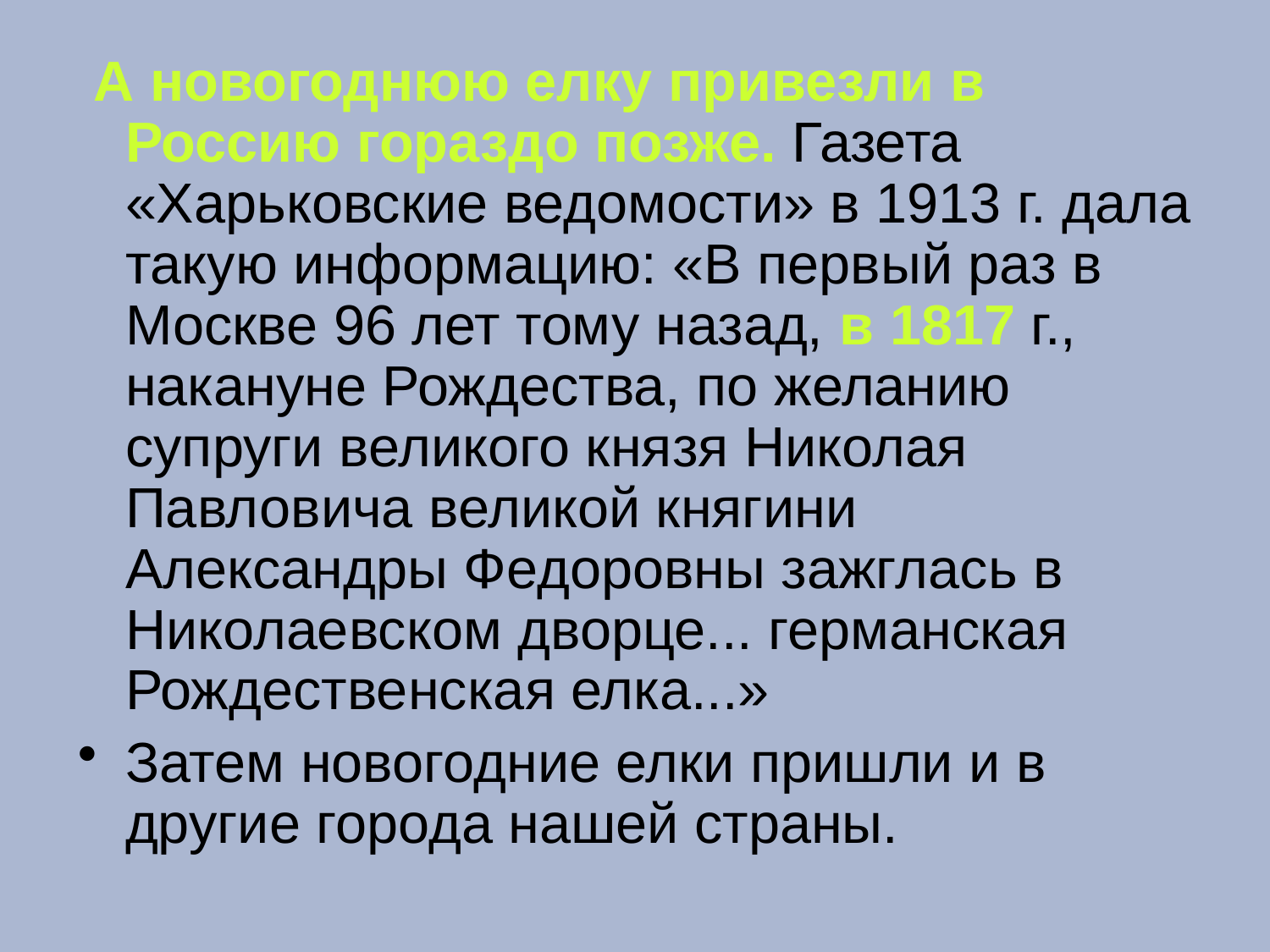

А новогоднюю елку привезли в Россию гораздо позже. Газета «Харьковские ведомости» в 1913 г. дала такую информацию: «В первый раз в Москве 96 лет тому назад, в 1817 г., накануне Рождества, по желанию супруги великого князя Николая Павловича великой княгини Александры Федоровны зажглась в Николаевском дворце... германская Рождественская елка...»
Затем новогодние елки пришли и в другие города нашей страны.